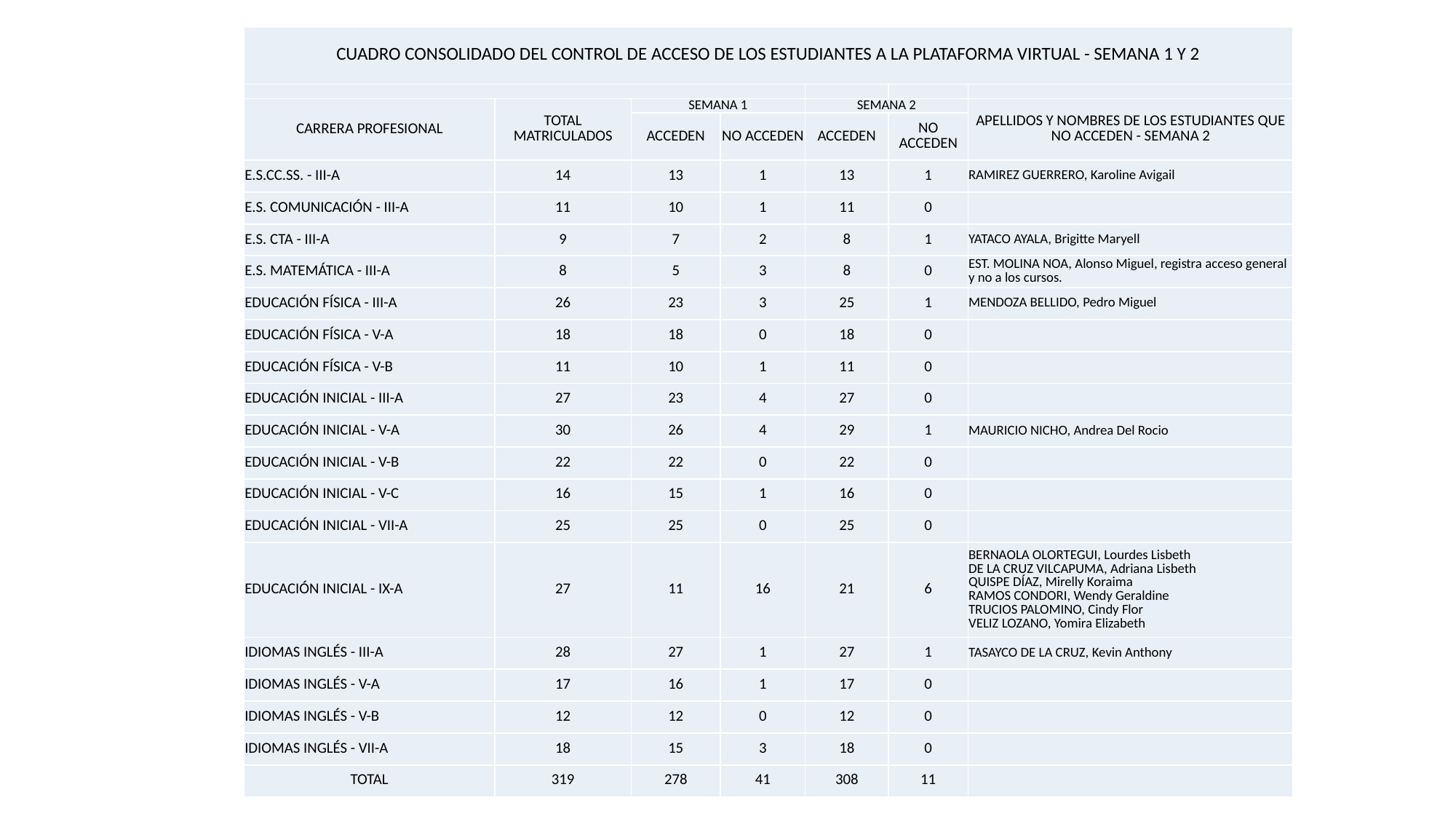

| CUADRO CONSOLIDADO DEL CONTROL DE ACCESO DE LOS ESTUDIANTES A LA PLATAFORMA VIRTUAL - SEMANA 1 Y 2 |  |  |  |  |  |  |
| --- | --- | --- | --- | --- | --- | --- |
|  |  |  |  |  |  |  |
| CARRERA PROFESIONAL | TOTAL MATRICULADOS | SEMANA 1 |  | SEMANA 2 |  | APELLIDOS Y NOMBRES DE LOS ESTUDIANTES QUE NO ACCEDEN - SEMANA 2 |
|  |  | ACCEDEN | NO ACCEDEN | ACCEDEN | NO ACCEDEN |  |
| E.S.CC.SS. - III-A | 14 | 13 | 1 | 13 | 1 | RAMIREZ GUERRERO, Karoline Avigail |
| E.S. COMUNICACIÓN - III-A | 11 | 10 | 1 | 11 | 0 |  |
| E.S. CTA - III-A | 9 | 7 | 2 | 8 | 1 | YATACO AYALA, Brigitte Maryell |
| E.S. MATEMÁTICA - III-A | 8 | 5 | 3 | 8 | 0 | EST. MOLINA NOA, Alonso Miguel, registra acceso general y no a los cursos. |
| EDUCACIÓN FÍSICA - III-A | 26 | 23 | 3 | 25 | 1 | MENDOZA BELLIDO, Pedro Miguel |
| EDUCACIÓN FÍSICA - V-A | 18 | 18 | 0 | 18 | 0 |  |
| EDUCACIÓN FÍSICA - V-B | 11 | 10 | 1 | 11 | 0 |  |
| EDUCACIÓN INICIAL - III-A | 27 | 23 | 4 | 27 | 0 |  |
| EDUCACIÓN INICIAL - V-A | 30 | 26 | 4 | 29 | 1 | MAURICIO NICHO, Andrea Del Rocio |
| EDUCACIÓN INICIAL - V-B | 22 | 22 | 0 | 22 | 0 |  |
| EDUCACIÓN INICIAL - V-C | 16 | 15 | 1 | 16 | 0 |  |
| EDUCACIÓN INICIAL - VII-A | 25 | 25 | 0 | 25 | 0 |  |
| EDUCACIÓN INICIAL - IX-A | 27 | 11 | 16 | 21 | 6 | BERNAOLA OLORTEGUI, Lourdes Lisbeth DE LA CRUZ VILCAPUMA, Adriana Lisbeth QUISPE DÍAZ, Mirelly Koraima RAMOS CONDORI, Wendy Geraldine TRUCIOS PALOMINO, Cindy Flor VELIZ LOZANO, Yomira Elizabeth |
| IDIOMAS INGLÉS - III-A | 28 | 27 | 1 | 27 | 1 | TASAYCO DE LA CRUZ, Kevin Anthony |
| IDIOMAS INGLÉS - V-A | 17 | 16 | 1 | 17 | 0 |  |
| IDIOMAS INGLÉS - V-B | 12 | 12 | 0 | 12 | 0 |  |
| IDIOMAS INGLÉS - VII-A | 18 | 15 | 3 | 18 | 0 |  |
| TOTAL | 319 | 278 | 41 | 308 | 11 |  |